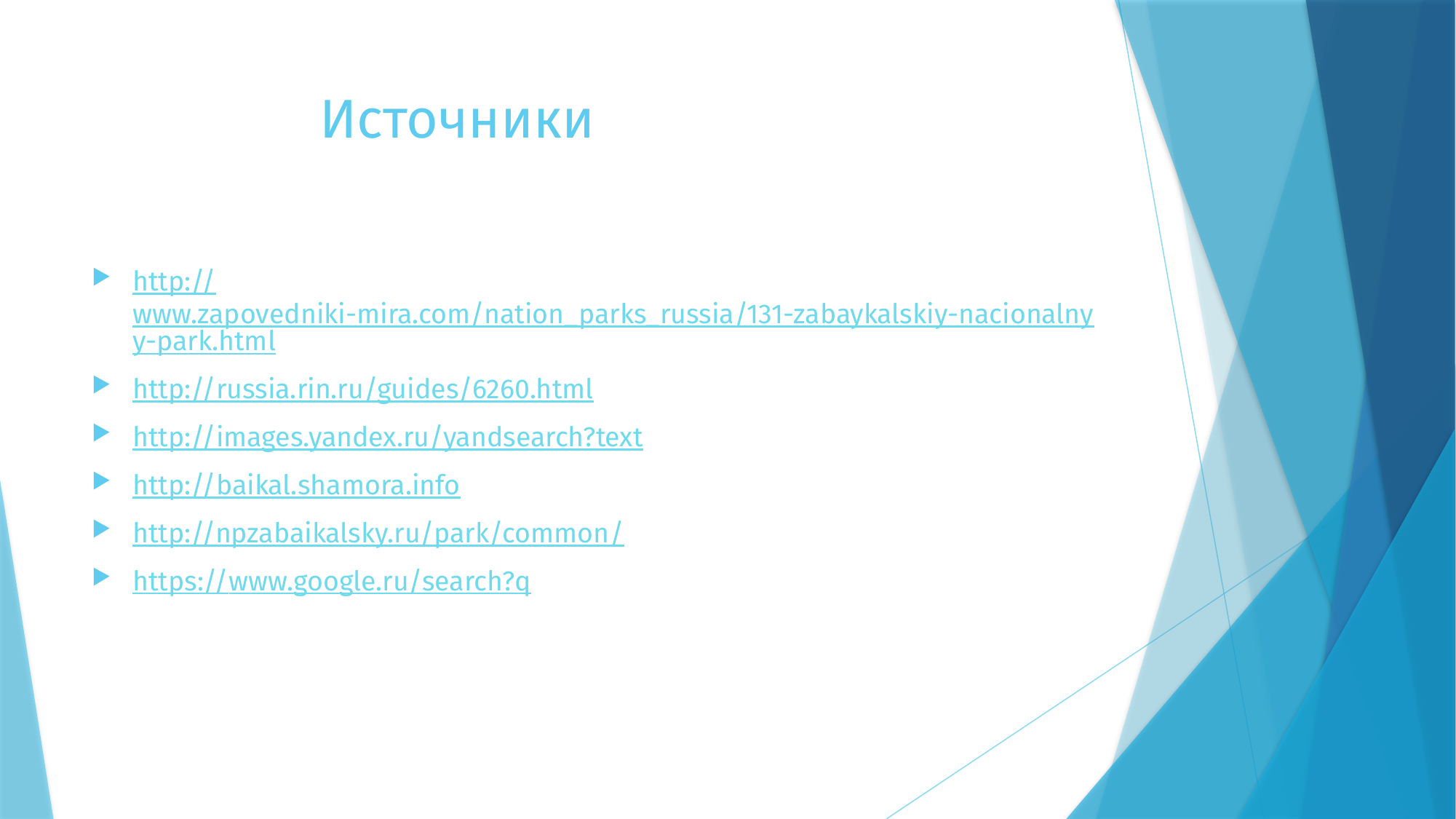

# Источники
http://www.zapovedniki-mira.com/nation_parks_russia/131-zabaykalskiy-nacionalnyy-park.html
http://russia.rin.ru/guides/6260.html
http://images.yandex.ru/yandsearch?text
http://baikal.shamora.info
http://npzabaikalsky.ru/park/common/
https://www.google.ru/search?q